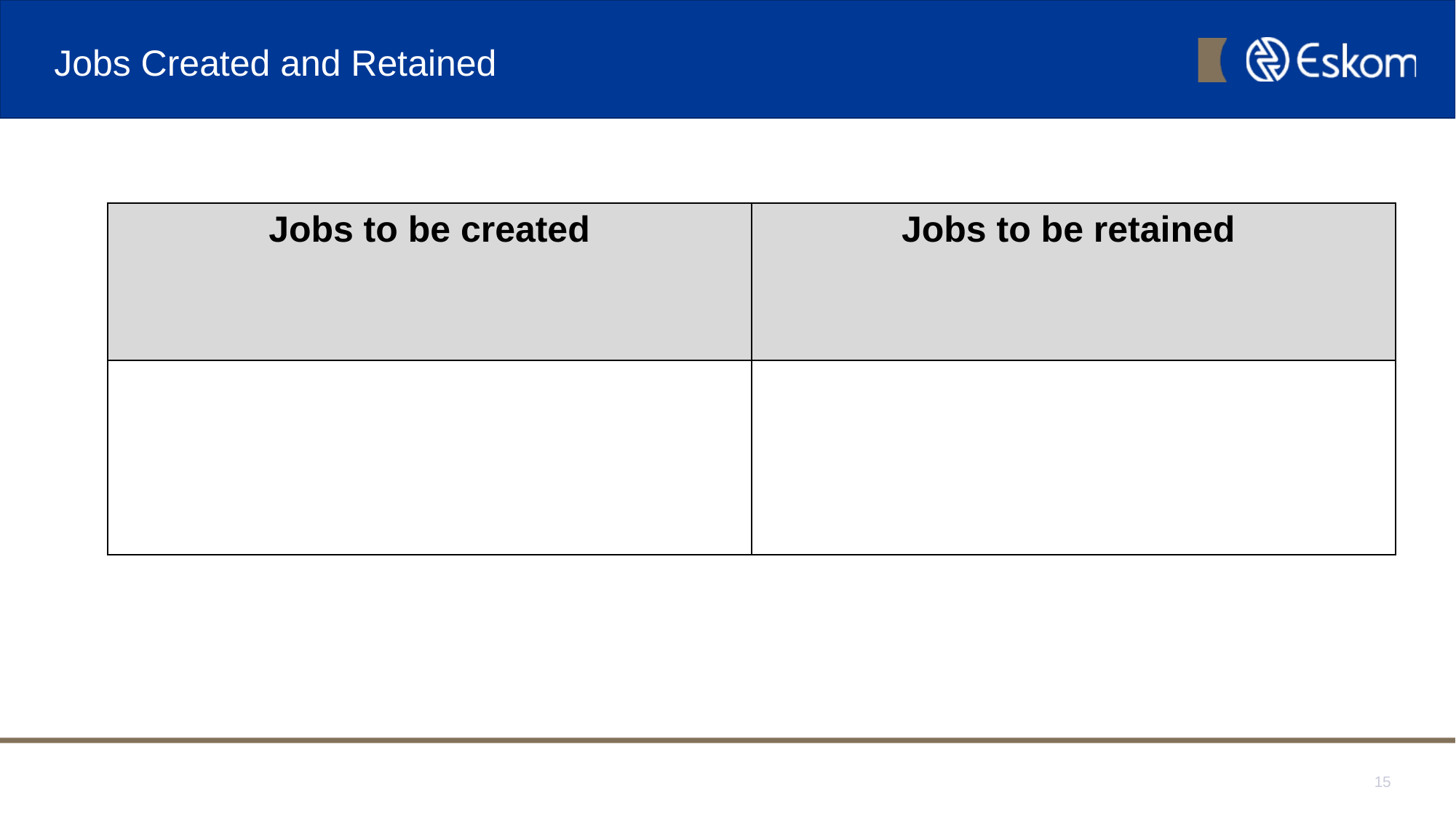

# Jobs Created and Retained
| Jobs to be created | Jobs to be retained |
| --- | --- |
|  |  |

15